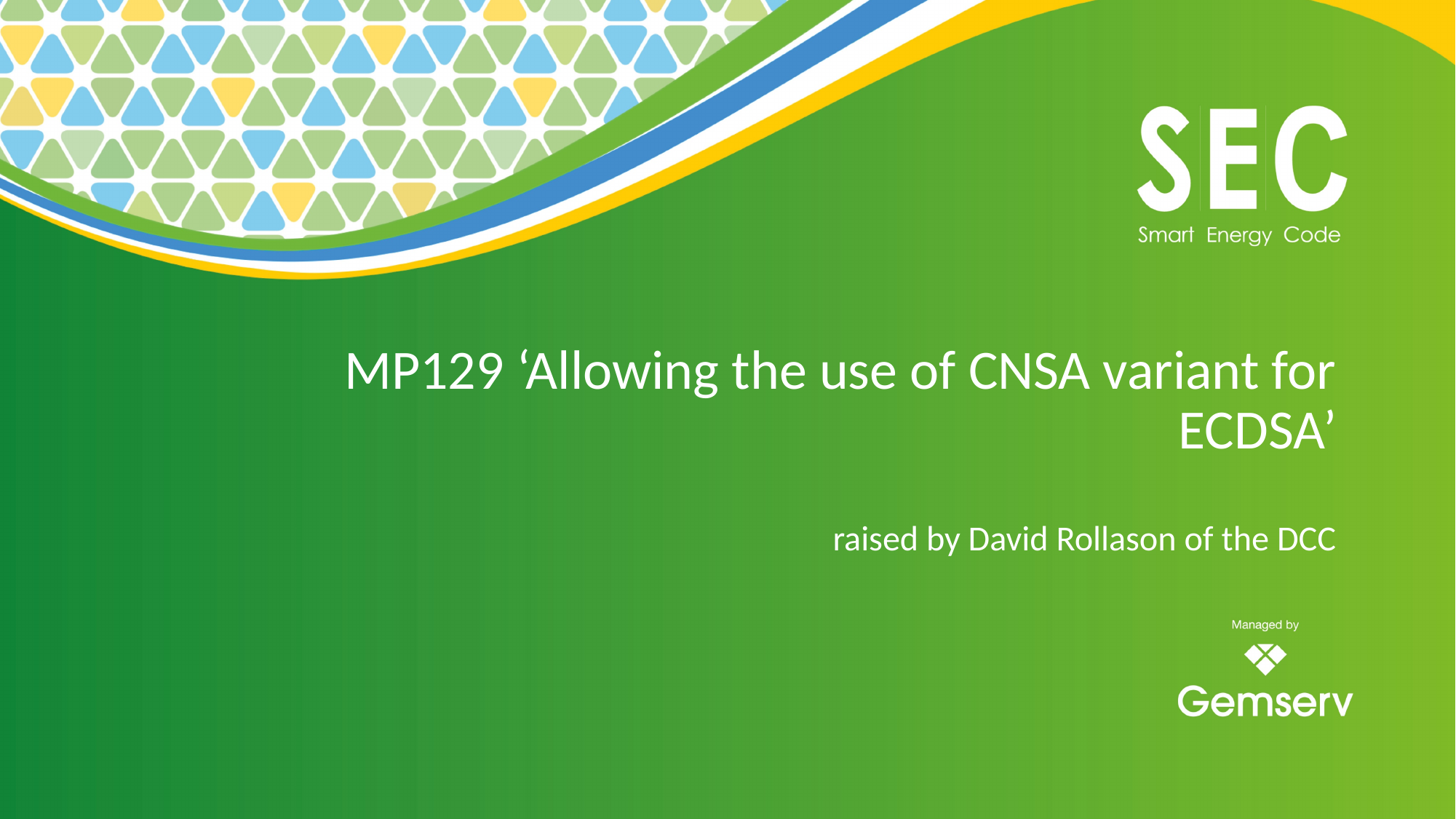

# MP129 ‘Allowing the use of CNSA variant for ECDSA’ raised by David Rollason of the DCC